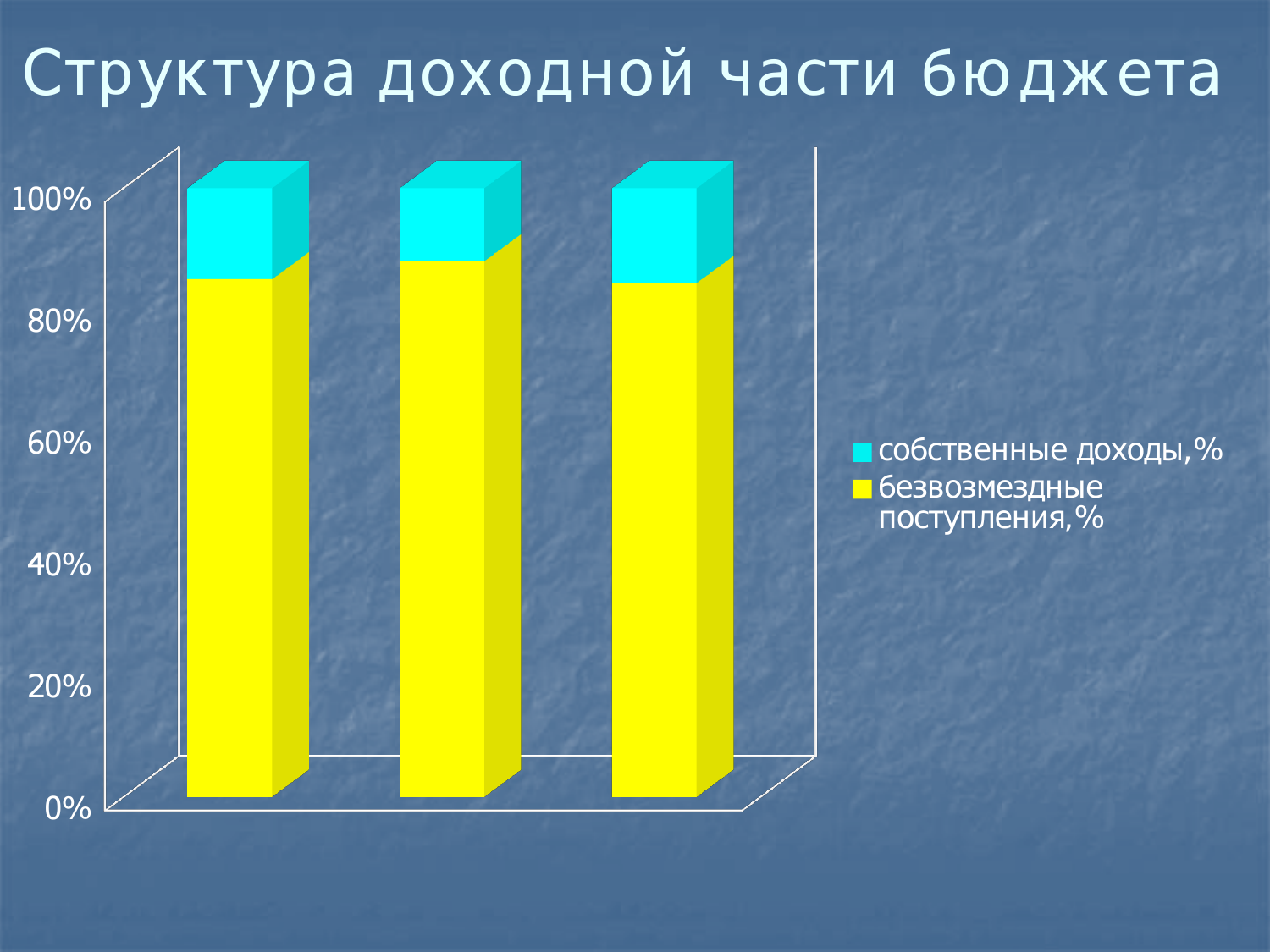

# Структура доходной части бюджета

[unsupported chart]